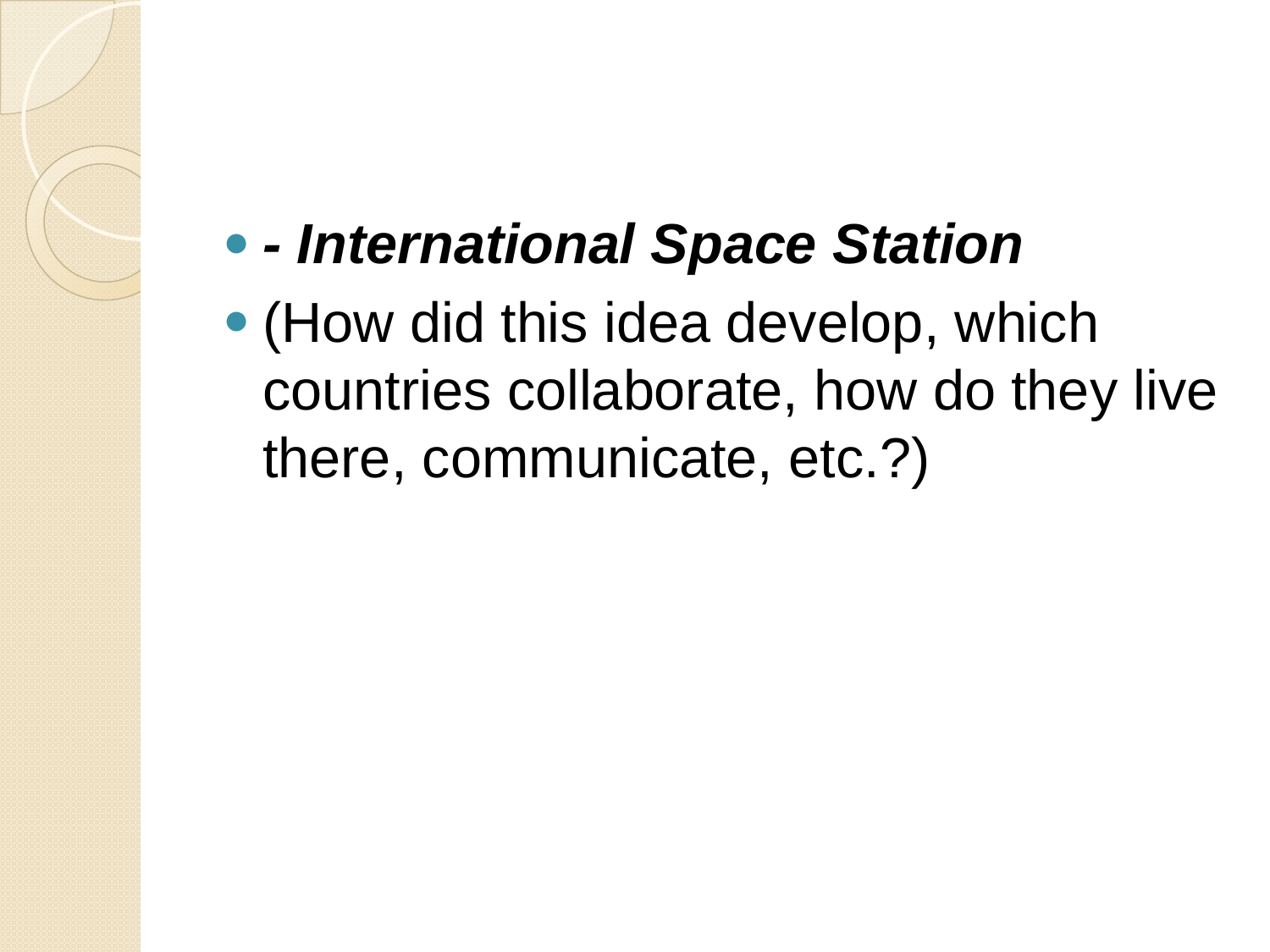

#
- International Space Station
(How did this idea develop, which countries collaborate, how do they live there, communicate, etc.?)